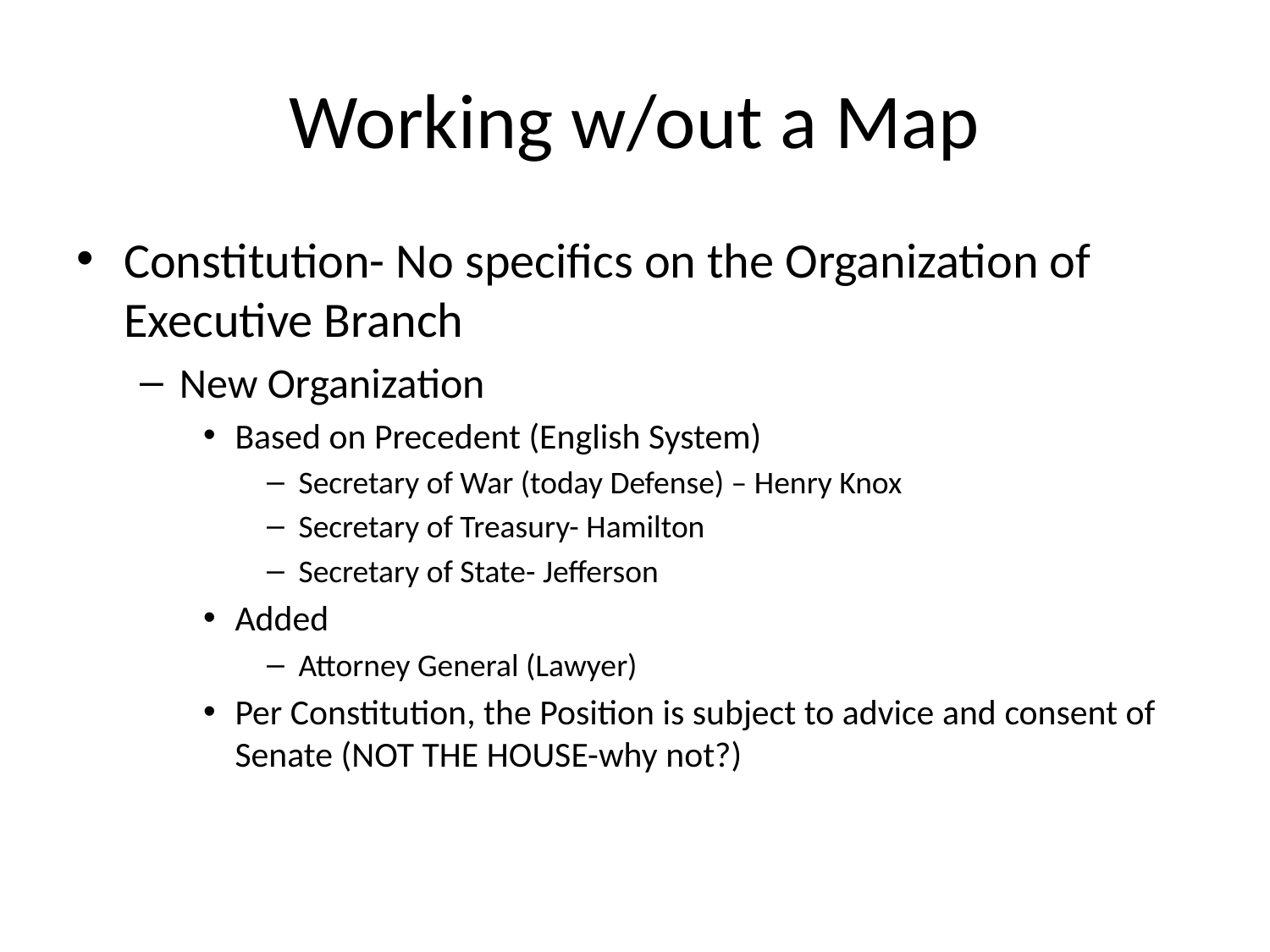

# Working w/out a Map
Constitution- No specifics on the Organization of Executive Branch
New Organization
Based on Precedent (English System)
Secretary of War (today Defense) – Henry Knox
Secretary of Treasury- Hamilton
Secretary of State- Jefferson
Added
Attorney General (Lawyer)
Per Constitution, the Position is subject to advice and consent of Senate (NOT THE HOUSE-why not?)